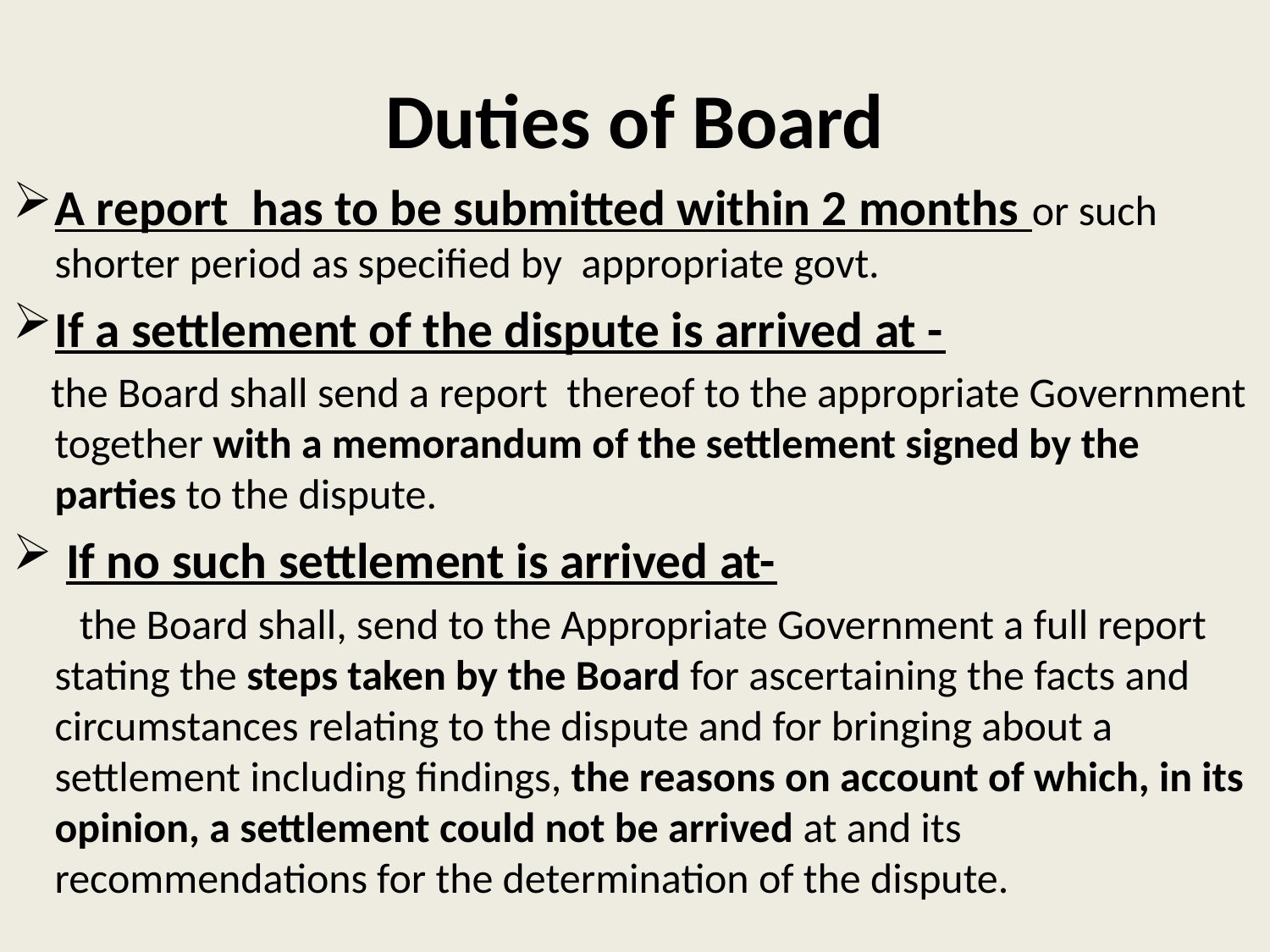

# Duties of Board
A report  has to be submitted within 2 months or such shorter period as specified by  appropriate govt.
If a settlement of the dispute is arrived at -
    the Board shall send a report  thereof to the appropriate Government together with a memorandum of the settlement signed by the parties to the dispute.
 If no such settlement is arrived at-
       the Board shall, send to the Appropriate Government a full report stating the steps taken by the Board for ascertaining the facts and circumstances relating to the dispute and for bringing about a settlement including findings, the reasons on account of which, in its opinion, a settlement could not be arrived at and its recommendations for the determination of the dispute.